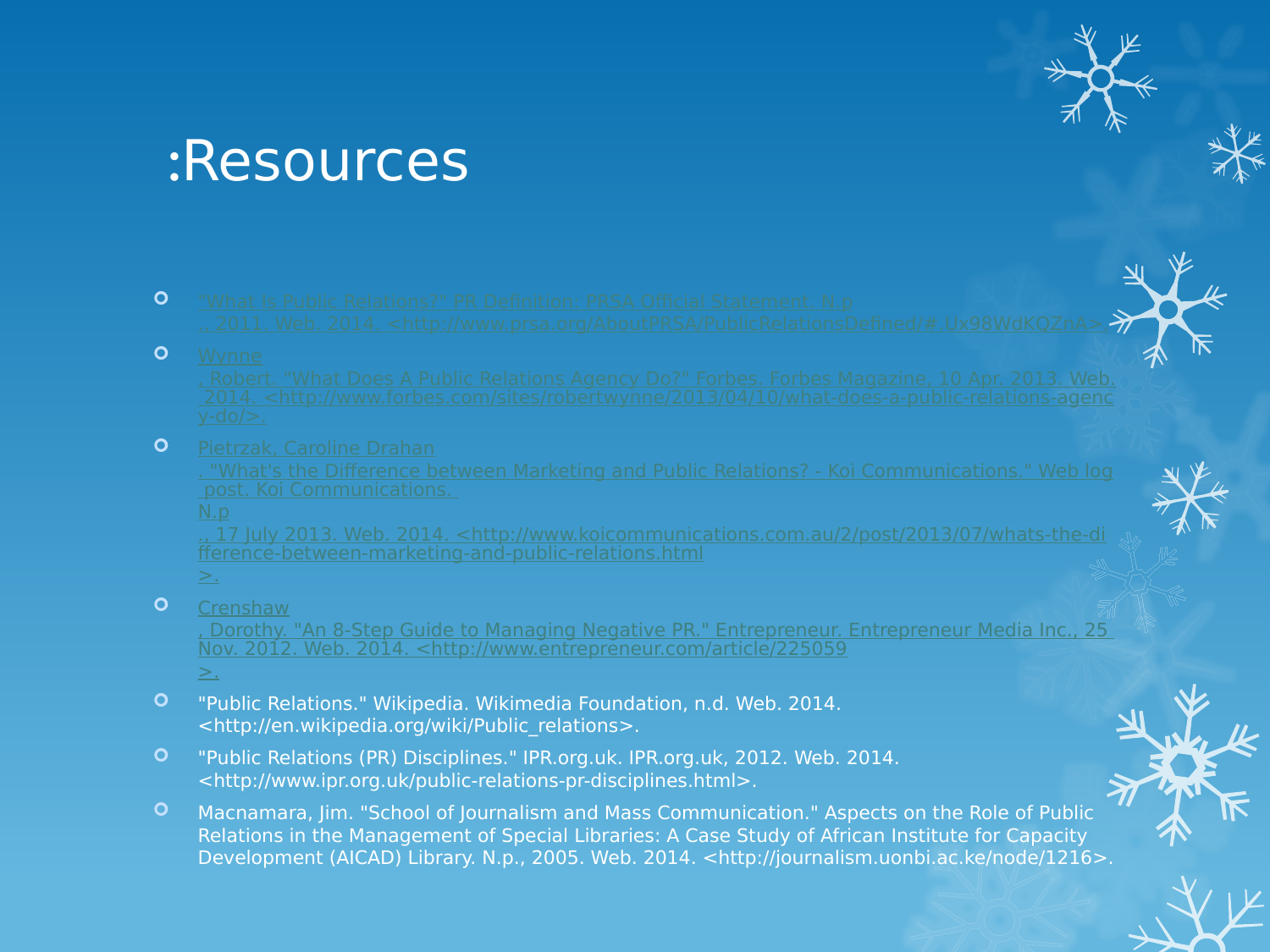

# Resources:

"What Is Public Relations?" PR Definition: PRSA Official Statement. N.p., 2011. Web. 2014. <http://www.prsa.org/AboutPRSA/PublicRelationsDefined/#.Ux98WdKQZnA>.
Wynne, Robert. "What Does A Public Relations Agency Do?" Forbes. Forbes Magazine, 10 Apr. 2013. Web. 2014. <http://www.forbes.com/sites/robertwynne/2013/04/10/what-does-a-public-relations-agency-do/>.
Pietrzak, Caroline Drahan. "What's the Difference between Marketing and Public Relations? - Koi Communications." Web log post. Koi Communications. N.p., 17 July 2013. Web. 2014. <http://www.koicommunications.com.au/2/post/2013/07/whats-the-difference-between-marketing-and-public-relations.html>.
Crenshaw, Dorothy. "An 8-Step Guide to Managing Negative PR." Entrepreneur. Entrepreneur Media Inc., 25 Nov. 2012. Web. 2014. <http://www.entrepreneur.com/article/225059>.
"Public Relations." Wikipedia. Wikimedia Foundation, n.d. Web. 2014. <http://en.wikipedia.org/wiki/Public_relations>.
"Public Relations (PR) Disciplines." IPR.org.uk. IPR.org.uk, 2012. Web. 2014. <http://www.ipr.org.uk/public-relations-pr-disciplines.html>.
Macnamara, Jim. "School of Journalism and Mass Communication." Aspects on the Role of Public Relations in the Management of Special Libraries: A Case Study of African Institute for Capacity Development (AICAD) Library. N.p., 2005. Web. 2014. <http://journalism.uonbi.ac.ke/node/1216>.